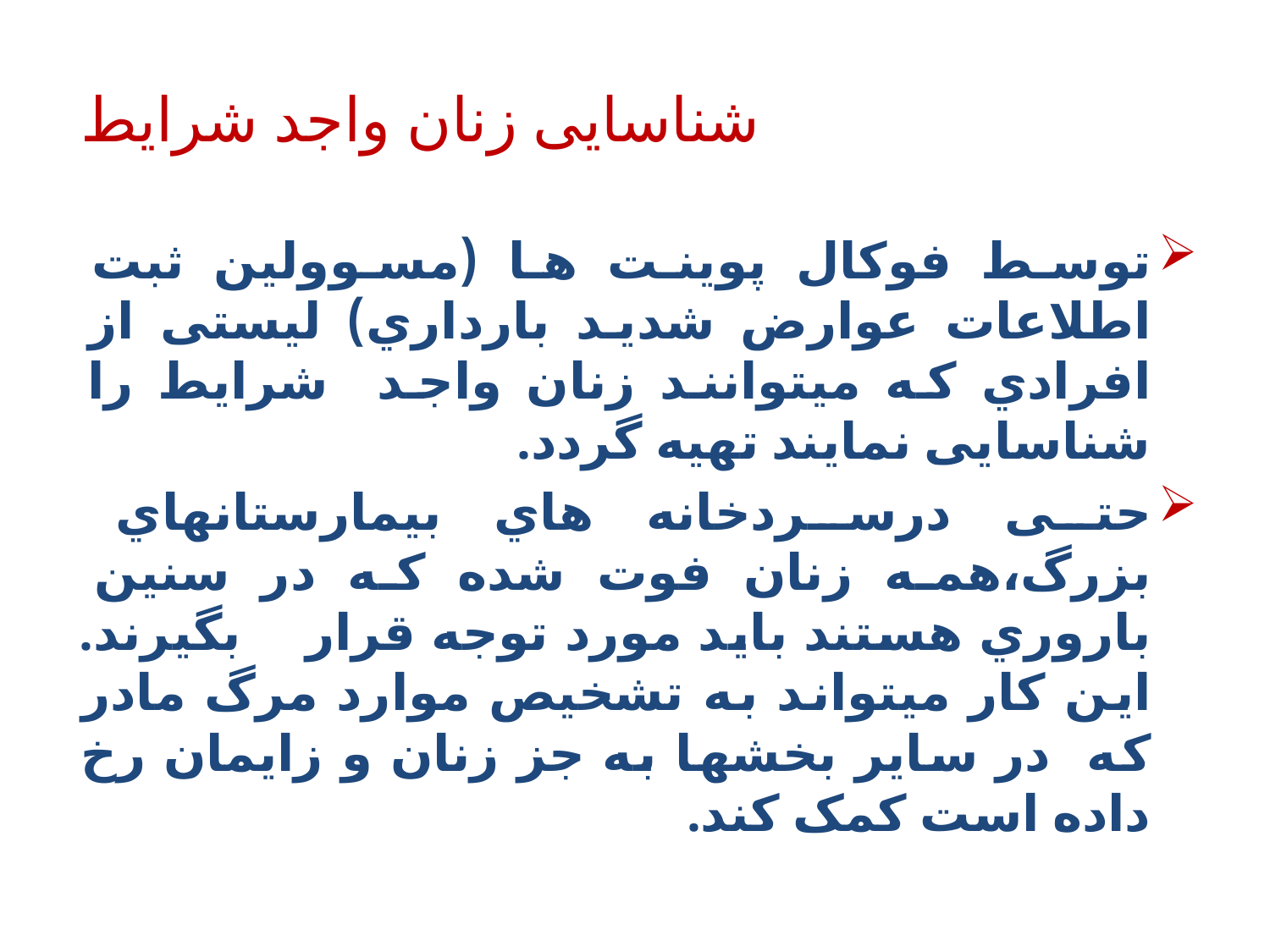

# شناسایی زنان واجد شرایط
توسط فوکال پوینت ها (مسوولین ثبت اطلاعات عوارض شدید بارداري) لیستی از افرادي که میتوانند زنان واجد  شرایط را شناسایی نمایند تهیه گردد.
حتی درسردخانه هاي بیمارستانهاي بزرگ،همه زنان فوت شده که در سنین باروري هستند باید مورد توجه قرار    بگیرند. این کار میتواند به تشخیص موارد مرگ مادر که  در سایر بخشها به جز زنان و زایمان رخ داده است کمک کند.